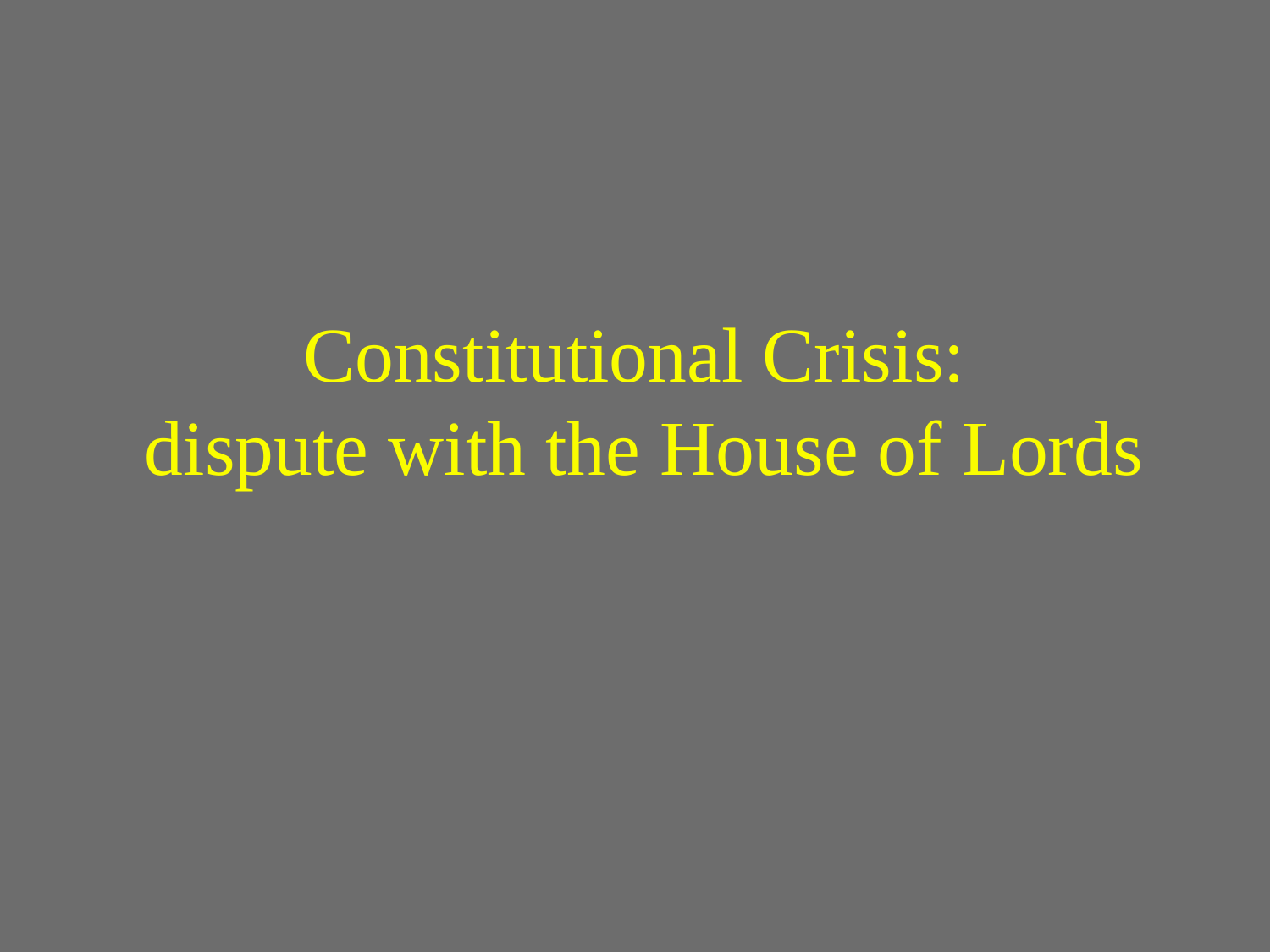

# Constitutional Crisis: dispute with the House of Lords